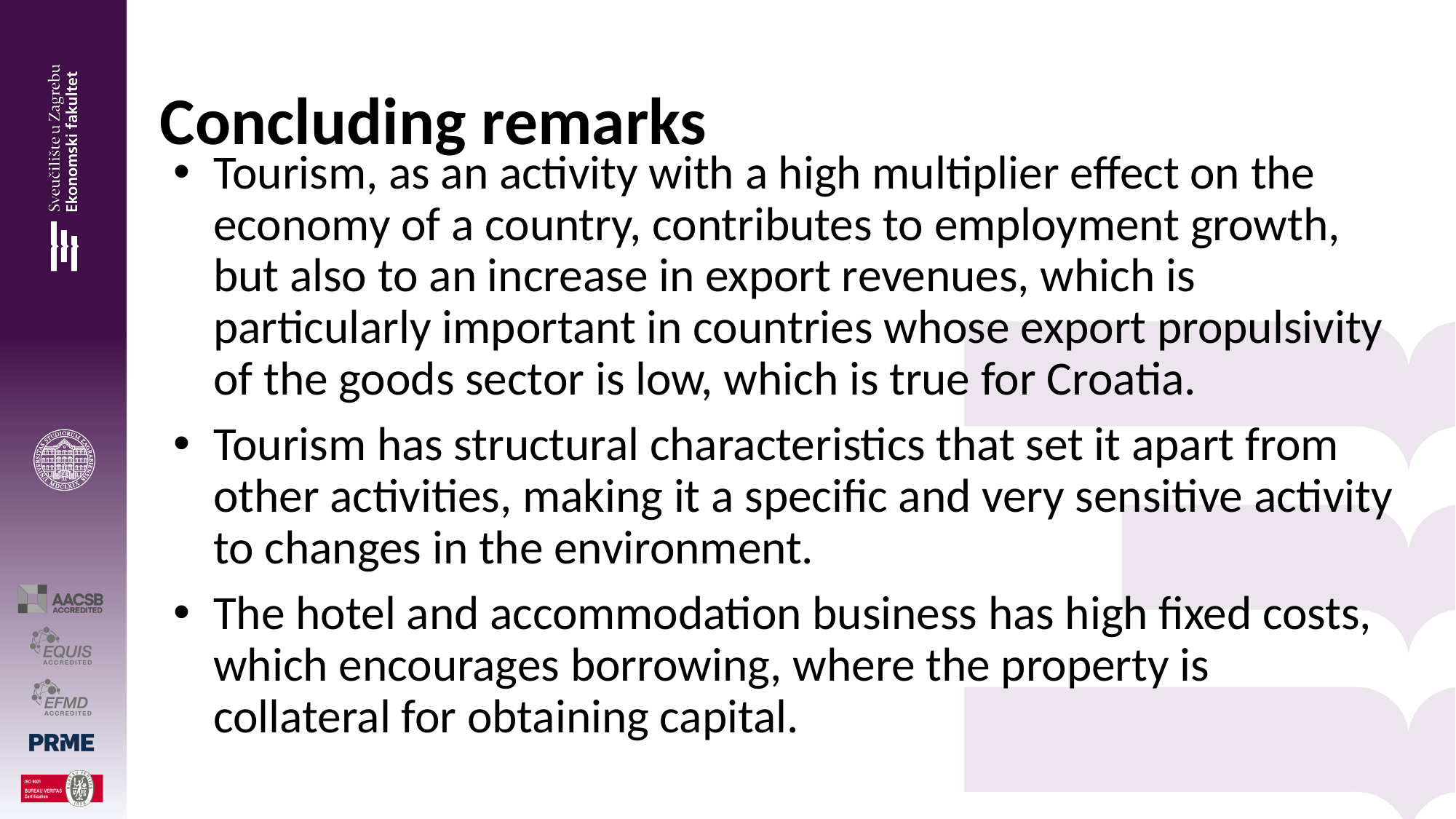

# Concluding remarks
Tourism, as an activity with a high multiplier effect on the economy of a country, contributes to employment growth, but also to an increase in export revenues, which is particularly important in countries whose export propulsivity of the goods sector is low, which is true for Croatia.
Tourism has structural characteristics that set it apart from other activities, making it a specific and very sensitive activity to changes in the environment.
The hotel and accommodation business has high fixed costs, which encourages borrowing, where the property is collateral for obtaining capital.